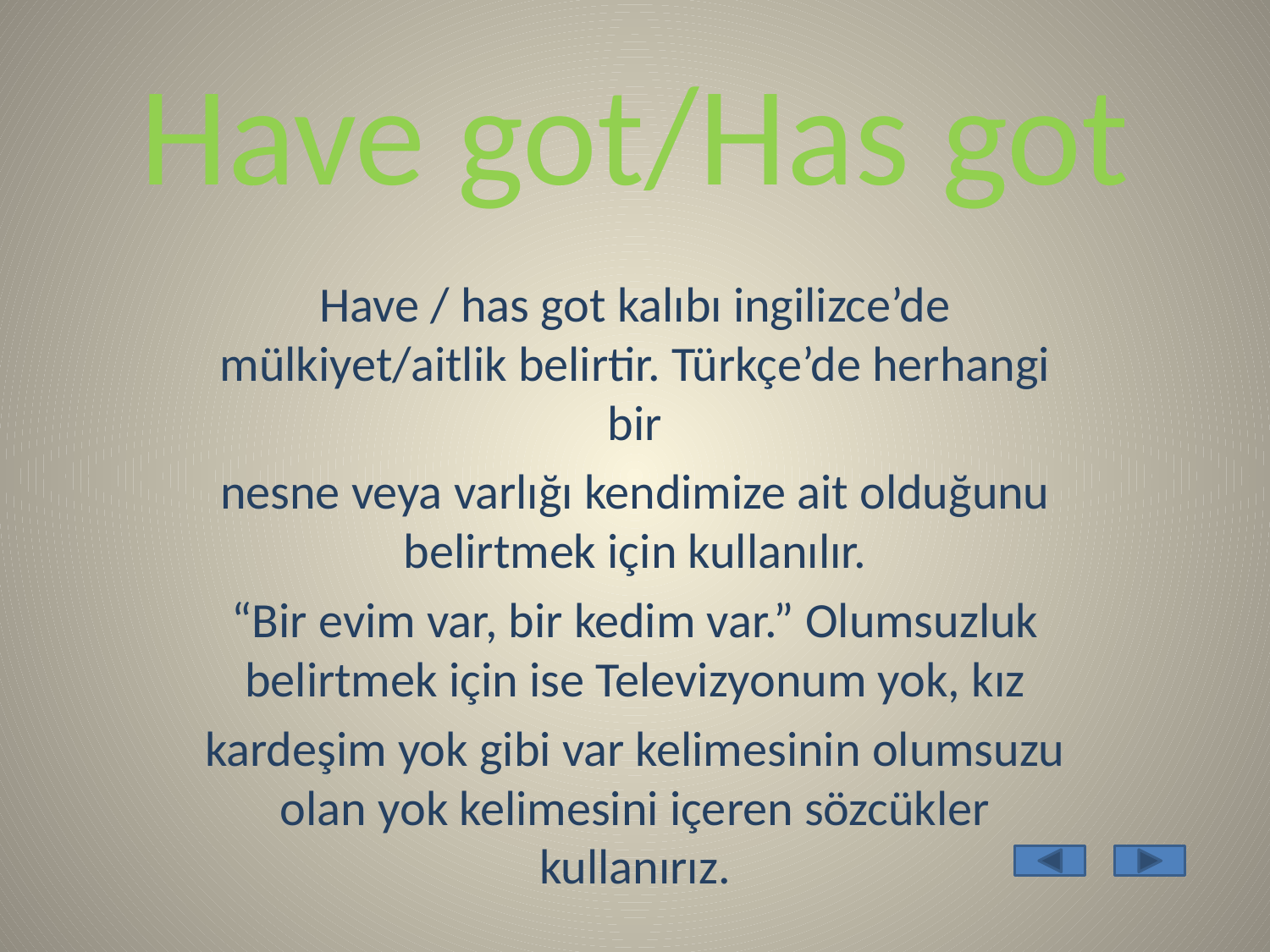

# Have got/Has got
Have / has got kalıbı ingilizce’de mülkiyet/aitlik belirtir. Türkçe’de herhangi bir
nesne veya varlığı kendimize ait olduğunu belirtmek için kullanılır.
“Bir evim var, bir kedim var.” Olumsuzluk belirtmek için ise Televizyonum yok, kız
kardeşim yok gibi var kelimesinin olumsuzu olan yok kelimesini içeren sözcükler kullanırız.